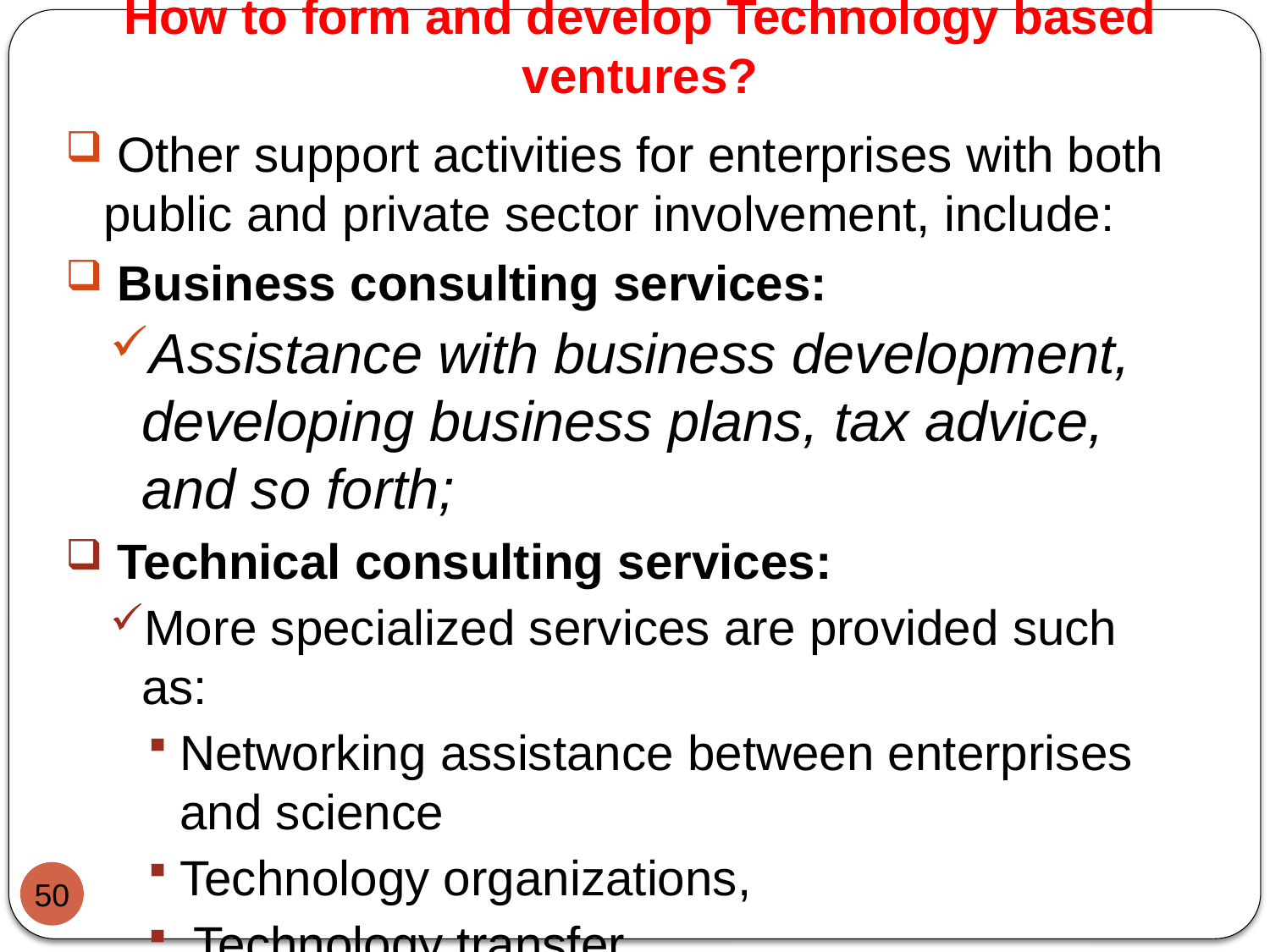

# How to form and develop Technology based ventures?
 Other support activities for enterprises with both public and private sector involvement, include:
 Business consulting services:
Assistance with business development, developing business plans, tax advice, and so forth;
 Technical consulting services:
More specialized services are provided such as:
Networking assistance between enterprises and science
Technology organizations,
 Technology transfer,
The exchange of similar experiences and
 The identification of potential for cooperation

50